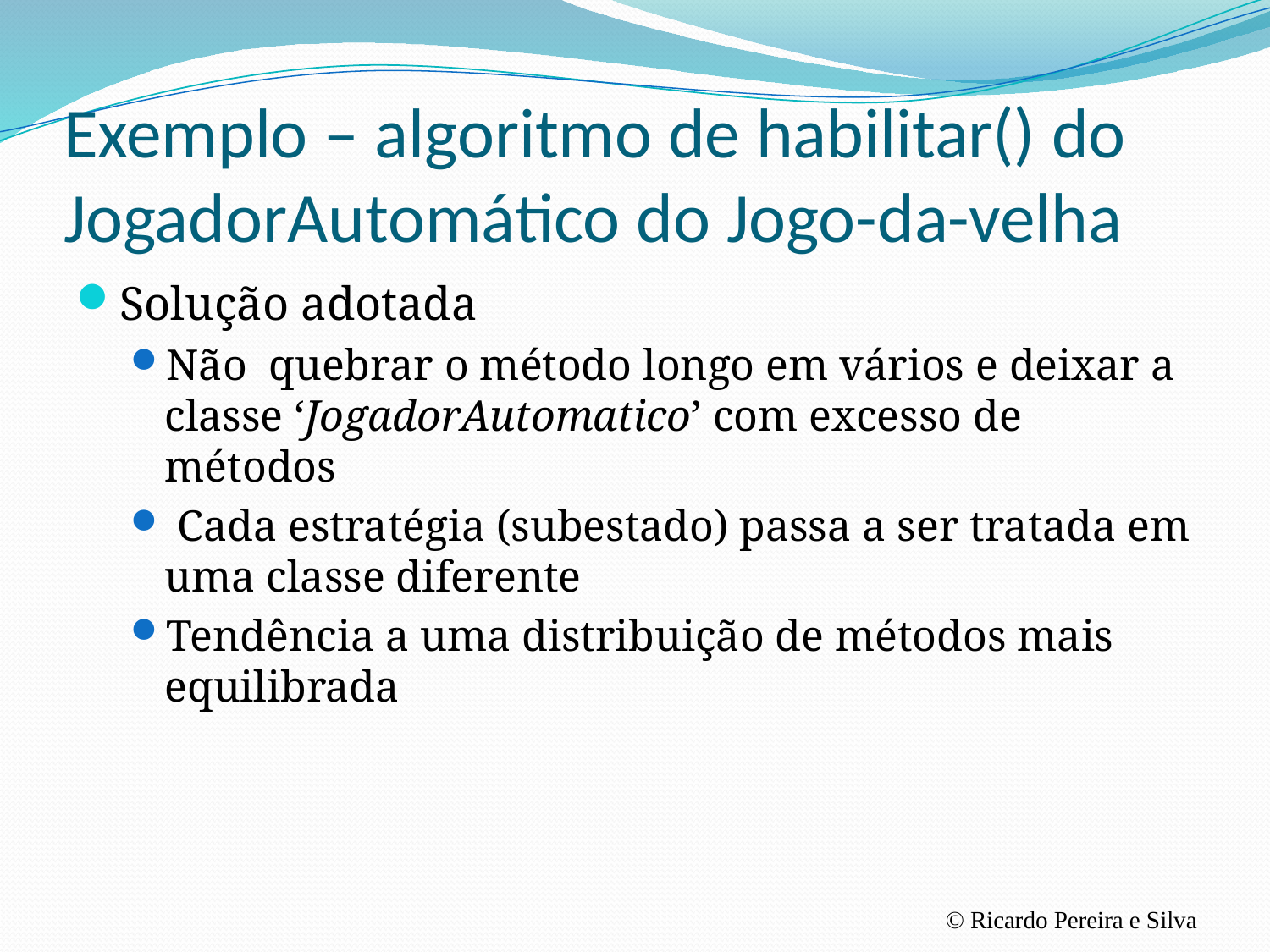

# Exemplo – algoritmo de habilitar() do JogadorAutomático do Jogo-da-velha
Solução adotada
Não  quebrar o método longo em vários e deixar a classe ‘JogadorAutomatico’ com excesso de métodos
 Cada estratégia (subestado) passa a ser tratada em uma classe diferente
Tendência a uma distribuição de métodos mais equilibrada

© Ricardo Pereira e Silva